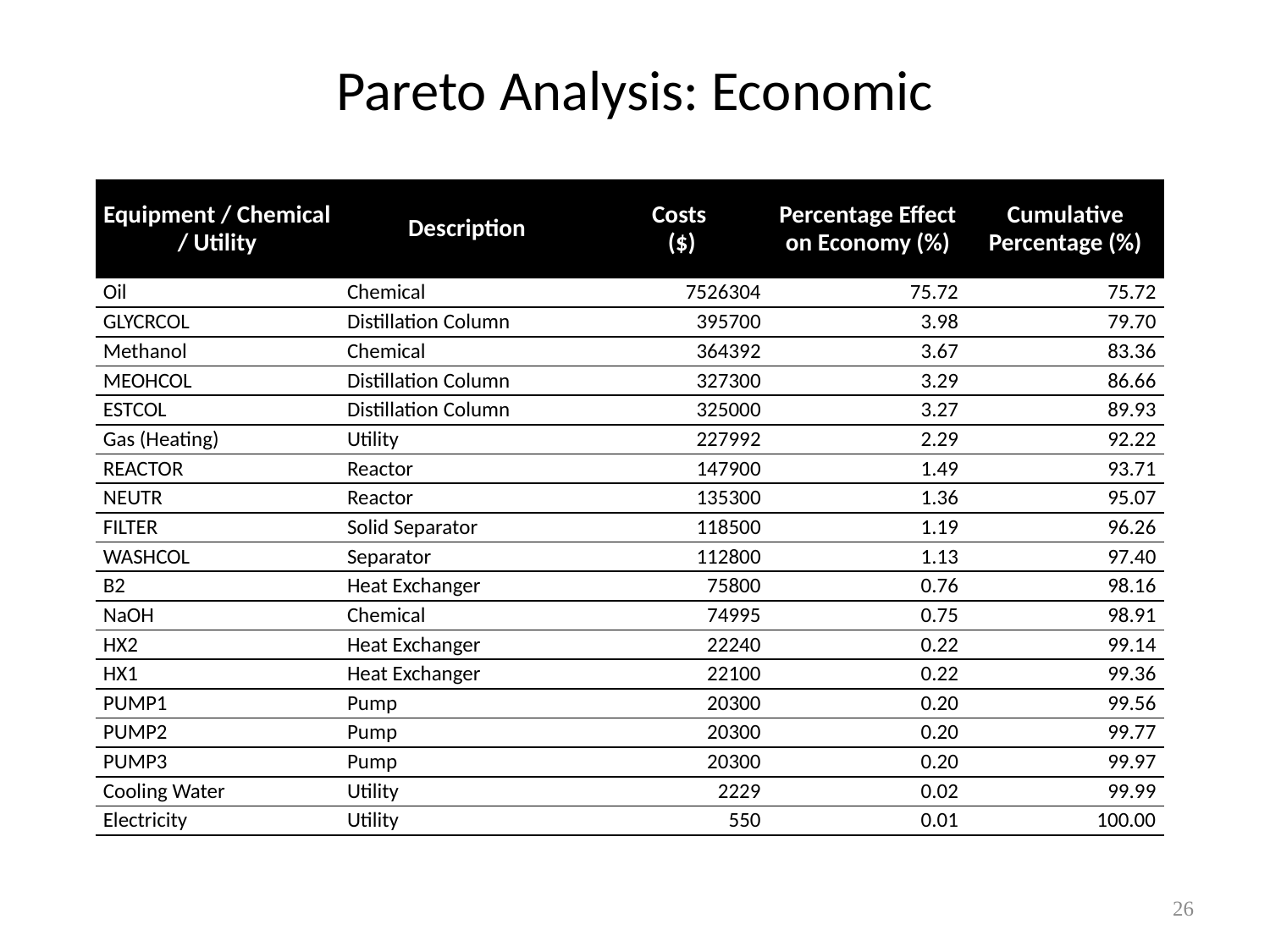

# Pareto Analysis: Economic
| Equipment / Chemical / Utility | Description | Costs ($) | Percentage Effect on Economy (%) | Cumulative Percentage (%) |
| --- | --- | --- | --- | --- |
| Oil | Chemical | 7526304 | 75.72 | 75.72 |
| GLYCRCOL | Distillation Column | 395700 | 3.98 | 79.70 |
| Methanol | Chemical | 364392 | 3.67 | 83.36 |
| MEOHCOL | Distillation Column | 327300 | 3.29 | 86.66 |
| ESTCOL | Distillation Column | 325000 | 3.27 | 89.93 |
| Gas (Heating) | Utility | 227992 | 2.29 | 92.22 |
| REACTOR | Reactor | 147900 | 1.49 | 93.71 |
| NEUTR | Reactor | 135300 | 1.36 | 95.07 |
| FILTER | Solid Separator | 118500 | 1.19 | 96.26 |
| WASHCOL | Separator | 112800 | 1.13 | 97.40 |
| B2 | Heat Exchanger | 75800 | 0.76 | 98.16 |
| NaOH | Chemical | 74995 | 0.75 | 98.91 |
| HX2 | Heat Exchanger | 22240 | 0.22 | 99.14 |
| HX1 | Heat Exchanger | 22100 | 0.22 | 99.36 |
| PUMP1 | Pump | 20300 | 0.20 | 99.56 |
| PUMP2 | Pump | 20300 | 0.20 | 99.77 |
| PUMP3 | Pump | 20300 | 0.20 | 99.97 |
| Cooling Water | Utility | 2229 | 0.02 | 99.99 |
| Electricity | Utility | 550 | 0.01 | 100.00 |
26